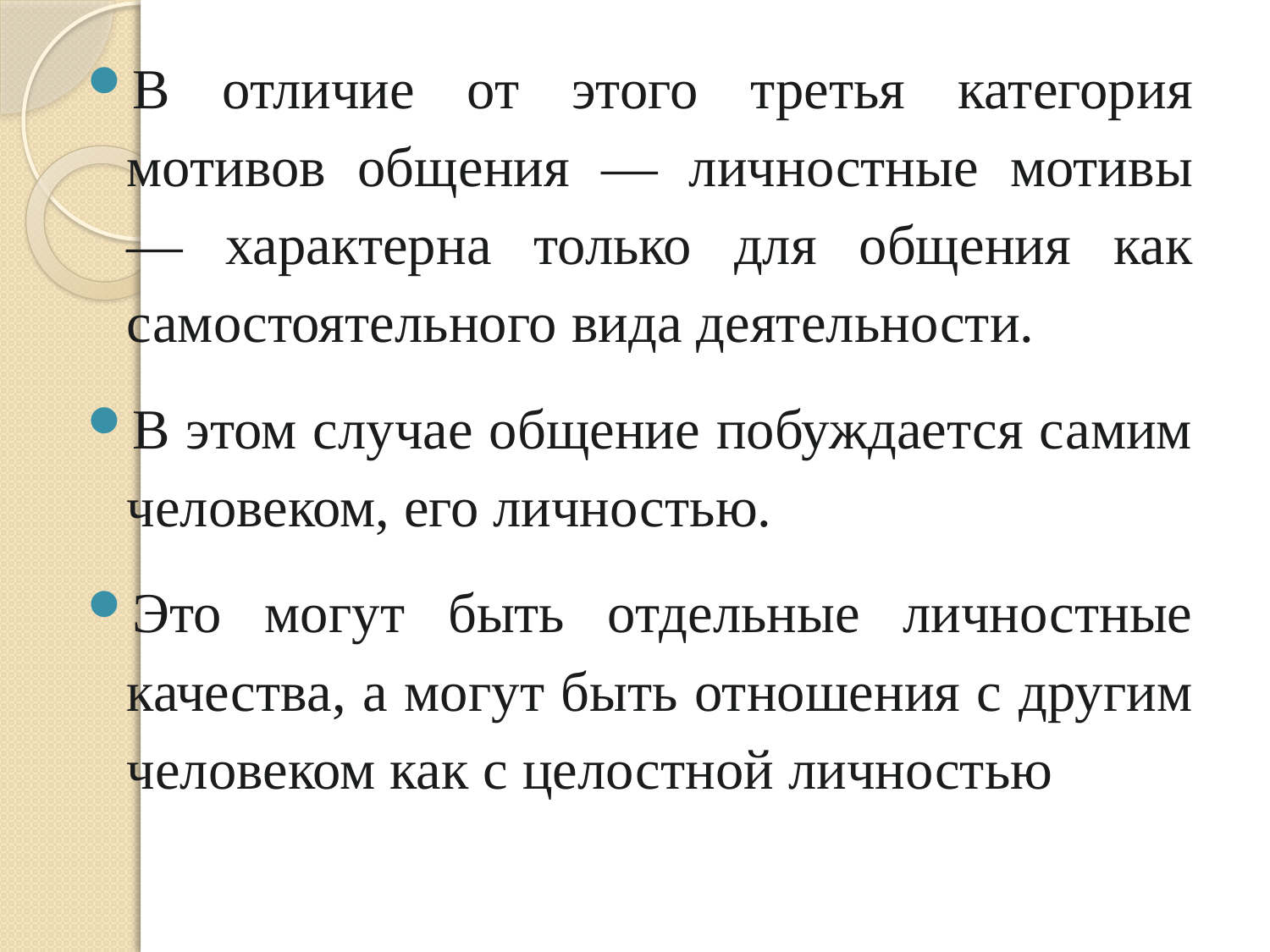

В отличие от этого третья категория мотивов общения — личностные мотивы — характерна только для общения как самостоятельного вида деятельности.
В этом случае общение побуждается самим человеком, его личностью.
Это могут быть отдельные личностные качества, а могут быть отношения с другим человеком как с целостной личностью